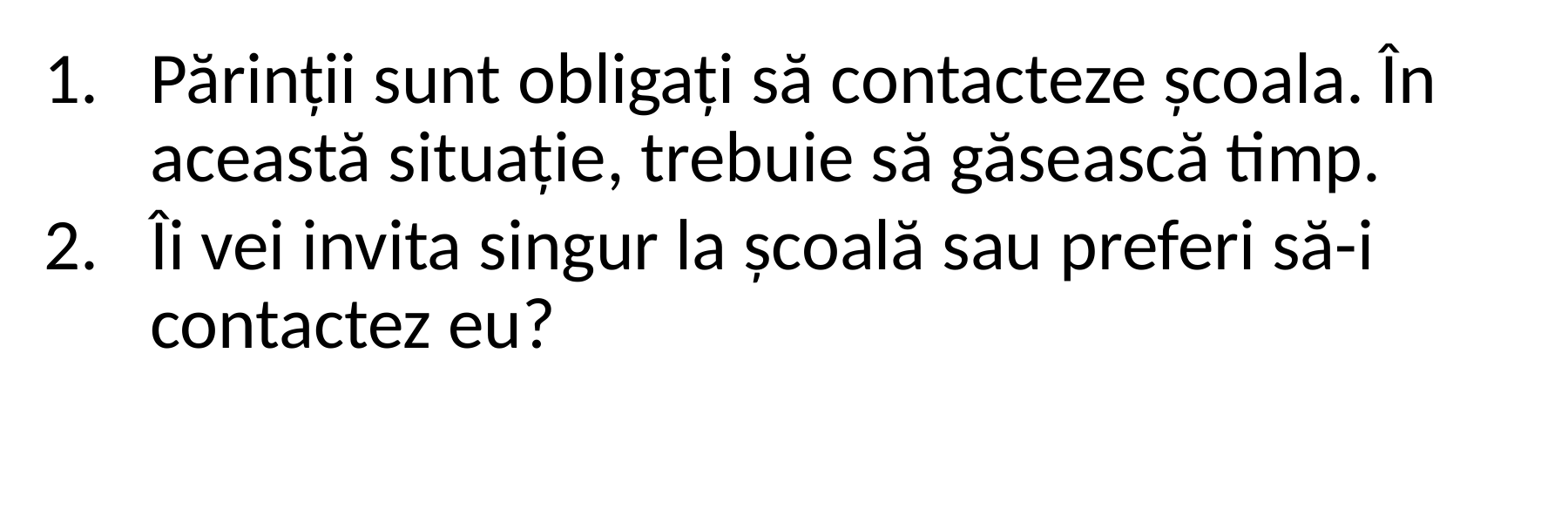

Părinții sunt obligați să contacteze școala. În această situație, trebuie să găsească timp.
Îi vei invita singur la școală sau preferi să-i contactez eu?